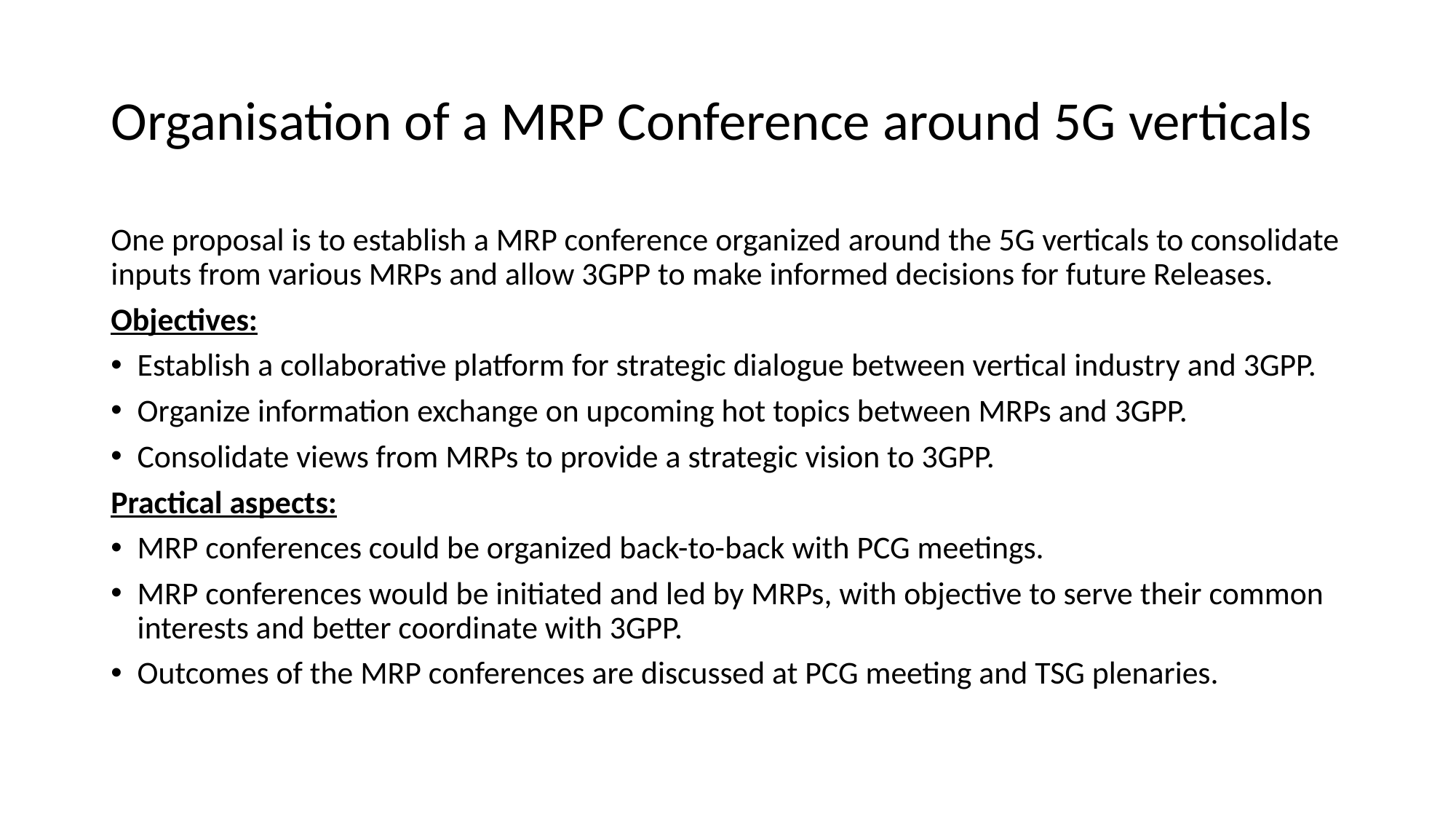

# Organisation of a MRP Conference around 5G verticals
One proposal is to establish a MRP conference organized around the 5G verticals to consolidate inputs from various MRPs and allow 3GPP to make informed decisions for future Releases.
Objectives:
Establish a collaborative platform for strategic dialogue between vertical industry and 3GPP.
Organize information exchange on upcoming hot topics between MRPs and 3GPP.
Consolidate views from MRPs to provide a strategic vision to 3GPP.
Practical aspects:
MRP conferences could be organized back-to-back with PCG meetings.
MRP conferences would be initiated and led by MRPs, with objective to serve their common interests and better coordinate with 3GPP.
Outcomes of the MRP conferences are discussed at PCG meeting and TSG plenaries.